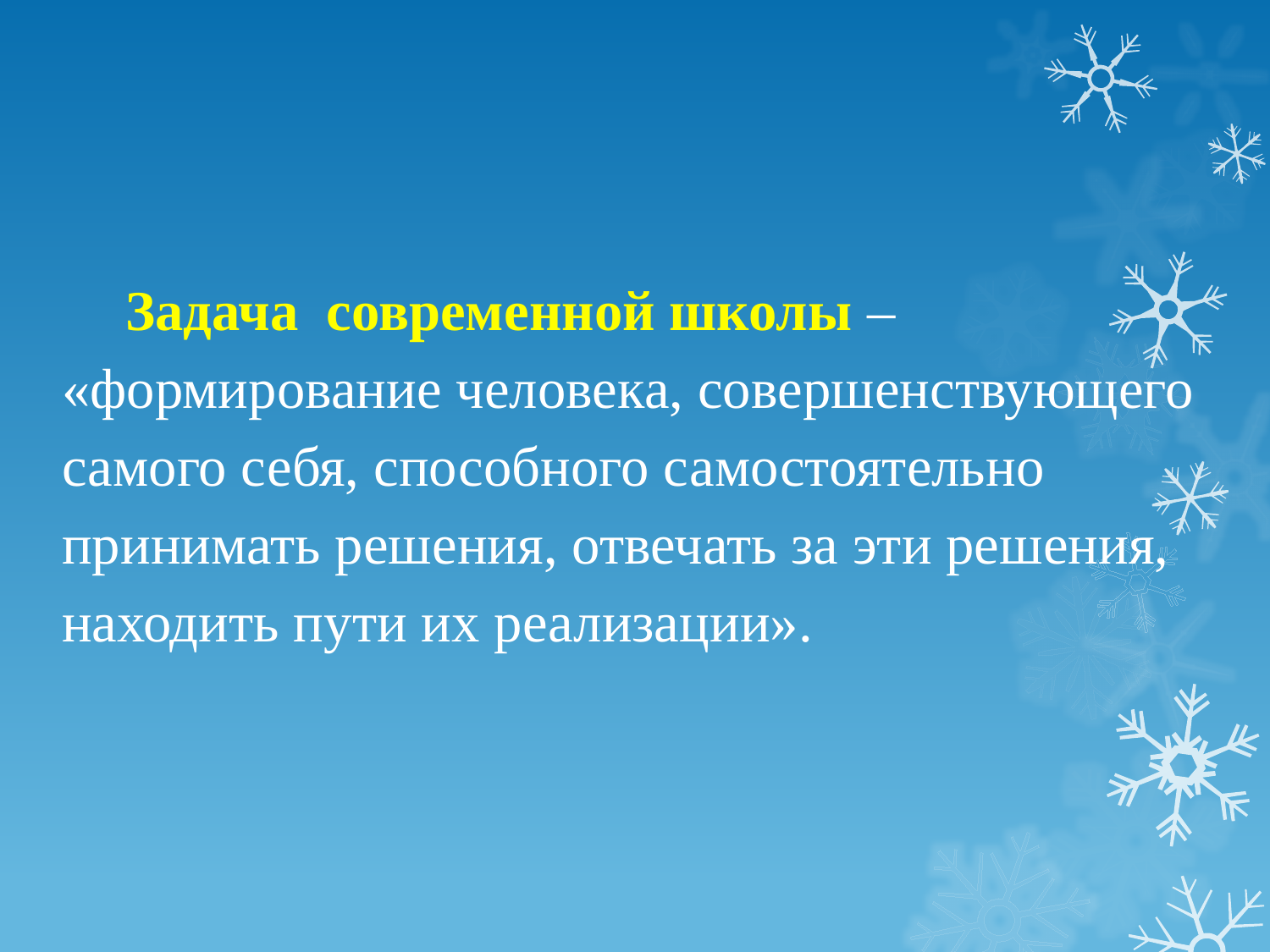

Задача  современной школы – «формирование человека, совершенствующего самого себя, способного самостоятельно принимать решения, отвечать за эти решения, находить пути их реализации».